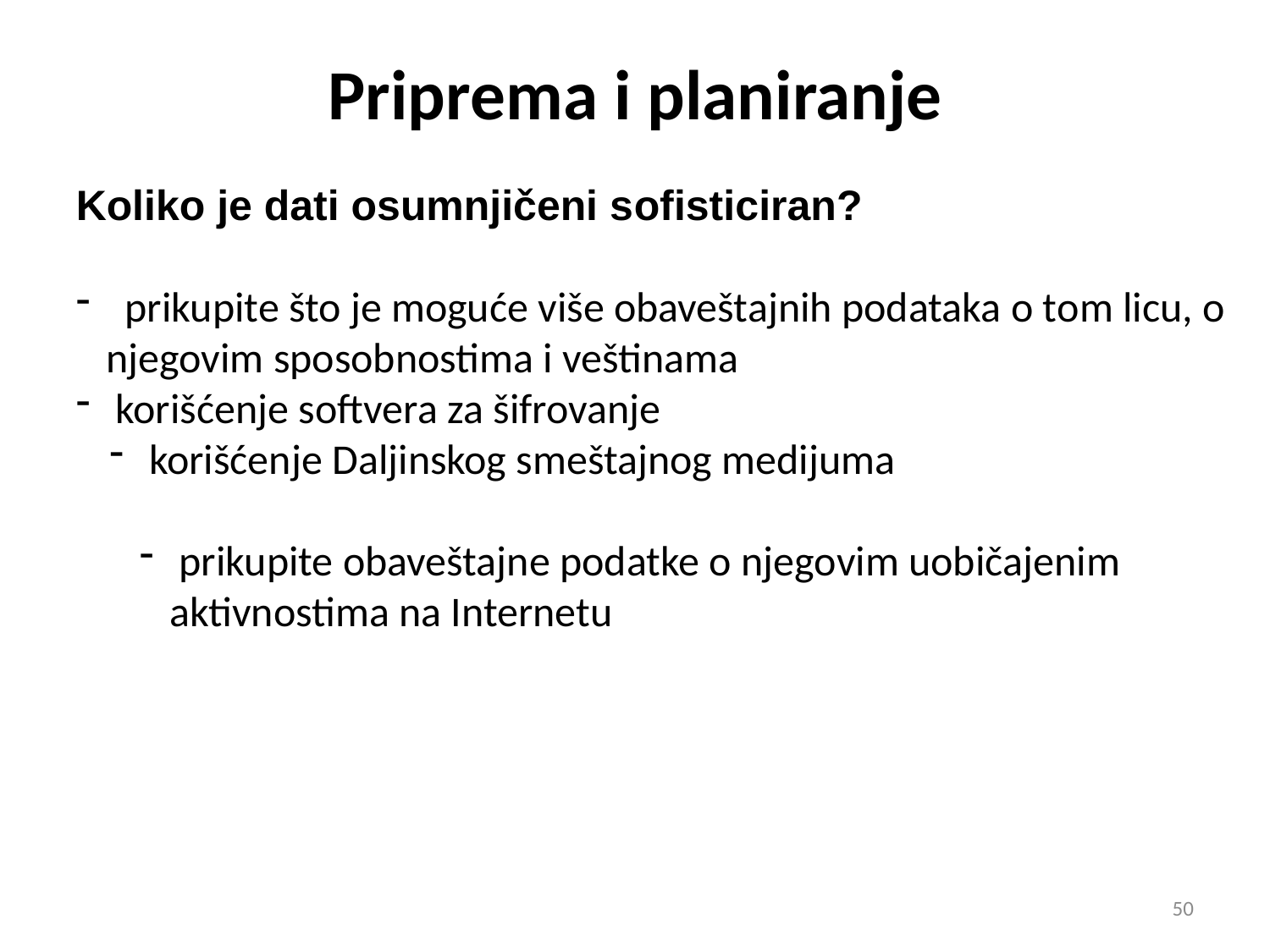

# Priprema i planiranje
Koliko je dati osumnjičeni sofisticiran?

  prikupite što je moguće više obaveštajnih podataka o tom licu, o njegovim sposobnostima i veštinama
 korišćenje softvera za šifrovanje
 korišćenje Daljinskog smeštajnog medijuma

 prikupite obaveštajne podatke o njegovim uobičajenim aktivnostima na Internetu

50